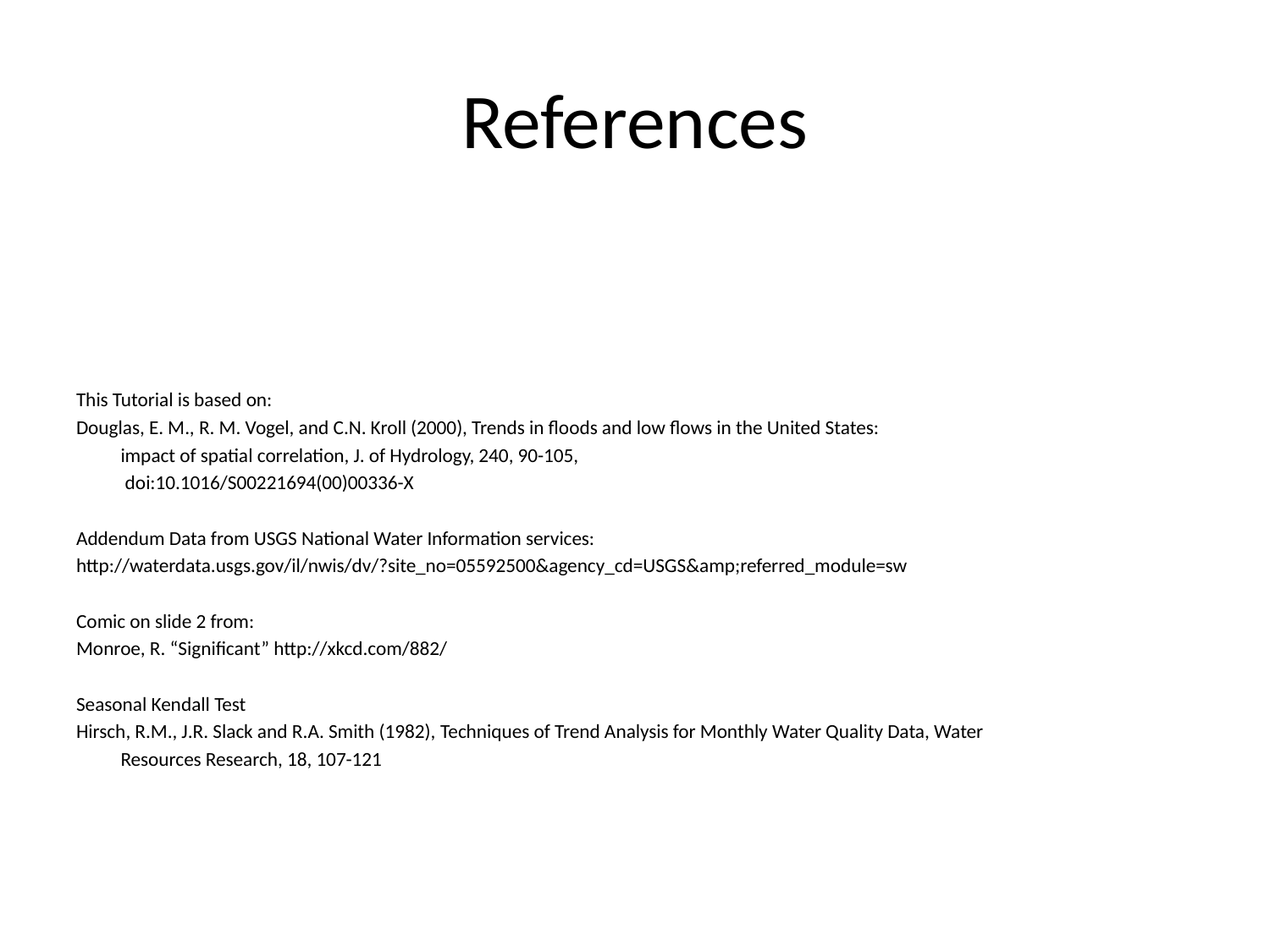

# References
This Tutorial is based on:
Douglas, E. M., R. M. Vogel, and C.N. Kroll (2000), Trends in floods and low flows in the United States:
	impact of spatial correlation, J. of Hydrology, 240, 90-105,
	 doi:10.1016/S00221694(00)00336-X

Addendum Data from USGS National Water Information services:
http://waterdata.usgs.gov/il/nwis/dv/?site_no=05592500&agency_cd=USGS&amp;referred_module=sw

Comic on slide 2 from:
Monroe, R. “Significant” http://xkcd.com/882/

Seasonal Kendall Test
Hirsch, R.M., J.R. Slack and R.A. Smith (1982), Techniques of Trend Analysis for Monthly Water Quality Data, Water
	Resources Research, 18, 107-121